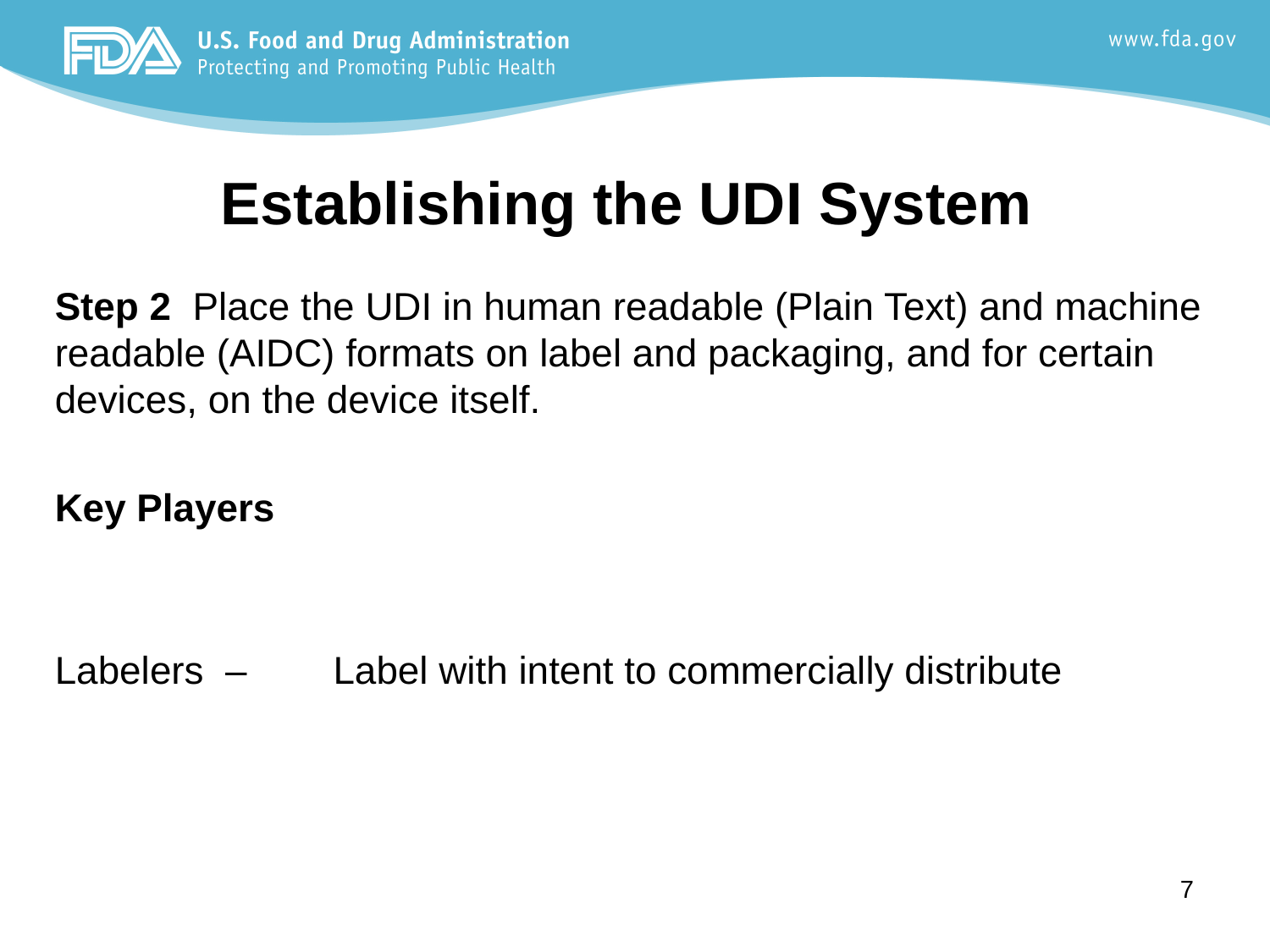

Establishing the UDI System
Step 2  Place the UDI in human readable (Plain Text) and machine readable (AIDC) formats on label and packaging, and for certain devices, on the device itself.

Key Players

Labelers  –        Label with intent to commercially distribute
7